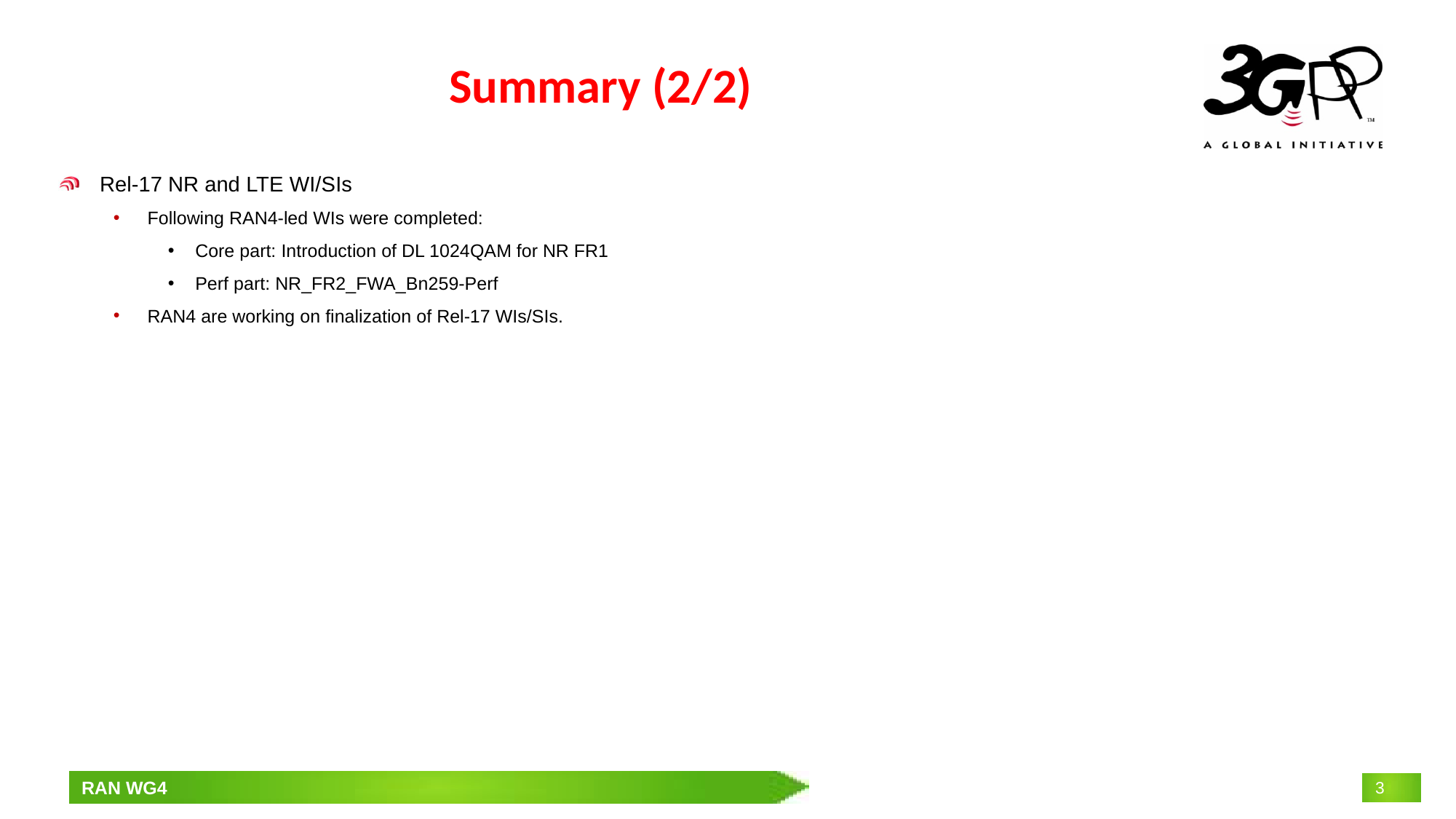

# Summary (2/2)
Rel-17 NR and LTE WI/SIs
Following RAN4-led WIs were completed:
Core part: Introduction of DL 1024QAM for NR FR1
Perf part: NR_FR2_FWA_Bn259-Perf
RAN4 are working on finalization of Rel-17 WIs/SIs.